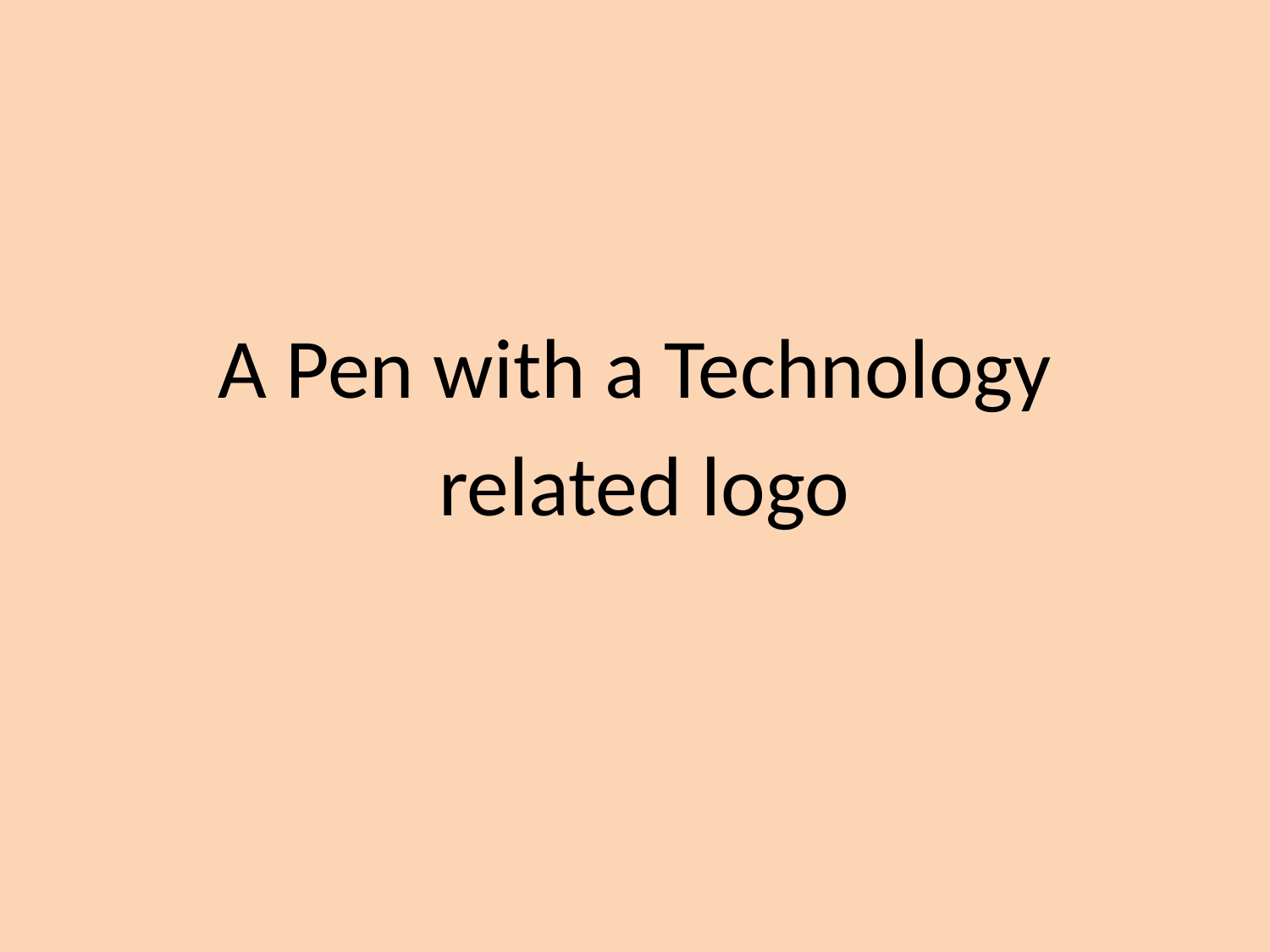

A Pen with a Technology
 related logo